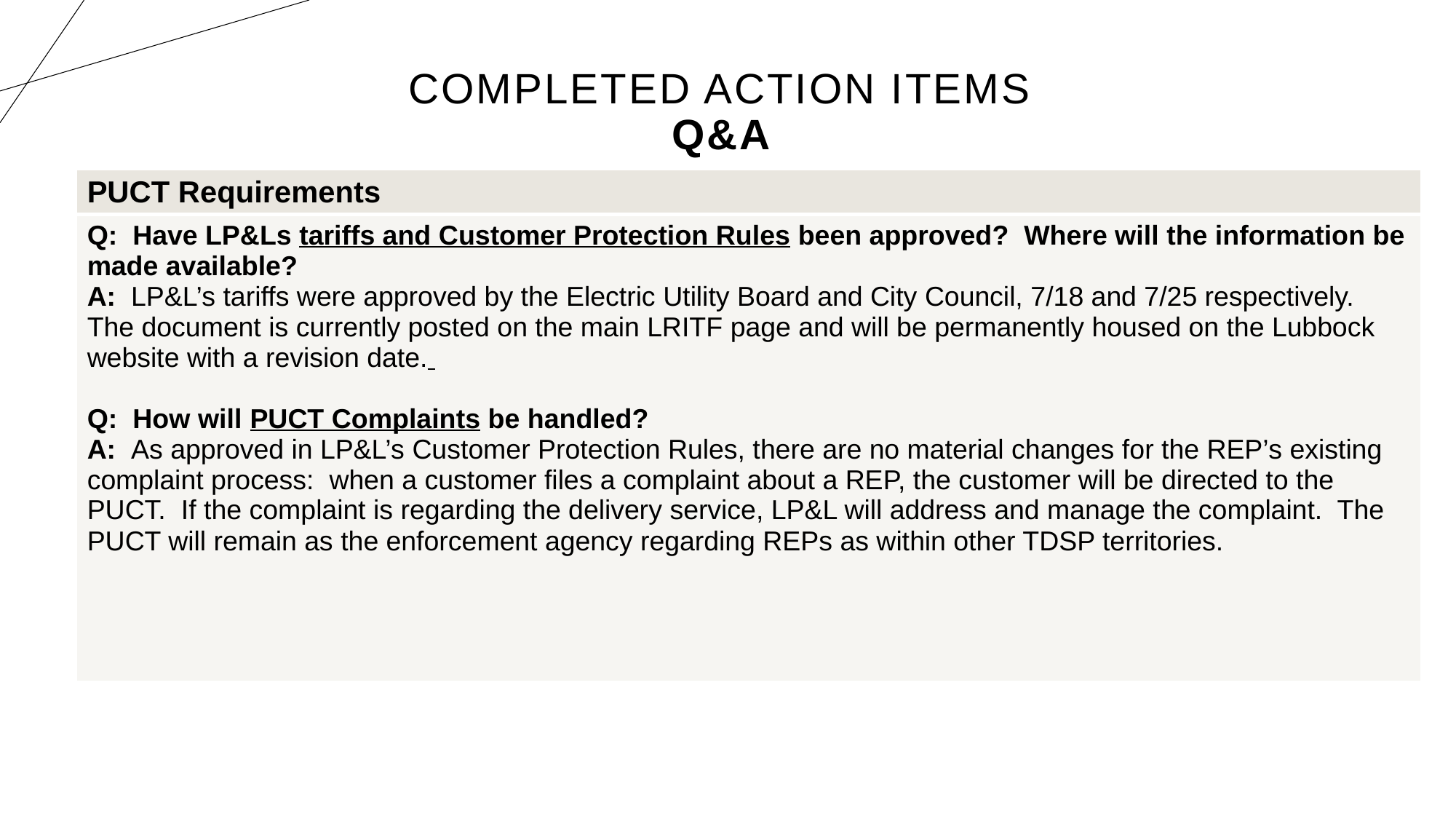

# Completed Action Items Q&A
| PUCT Requirements |
| --- |
| Q: Have LP&Ls tariffs and Customer Protection Rules been approved? Where will the information be made available? A: LP&L’s tariffs were approved by the Electric Utility Board and City Council, 7/18 and 7/25 respectively. The document is currently posted on the main LRITF page and will be permanently housed on the Lubbock website with a revision date.   Q: How will PUCT Complaints be handled? A: As approved in LP&L’s Customer Protection Rules, there are no material changes for the REP’s existing complaint process: when a customer files a complaint about a REP, the customer will be directed to the PUCT. If the complaint is regarding the delivery service, LP&L will address and manage the complaint. The PUCT will remain as the enforcement agency regarding REPs as within other TDSP territories. |